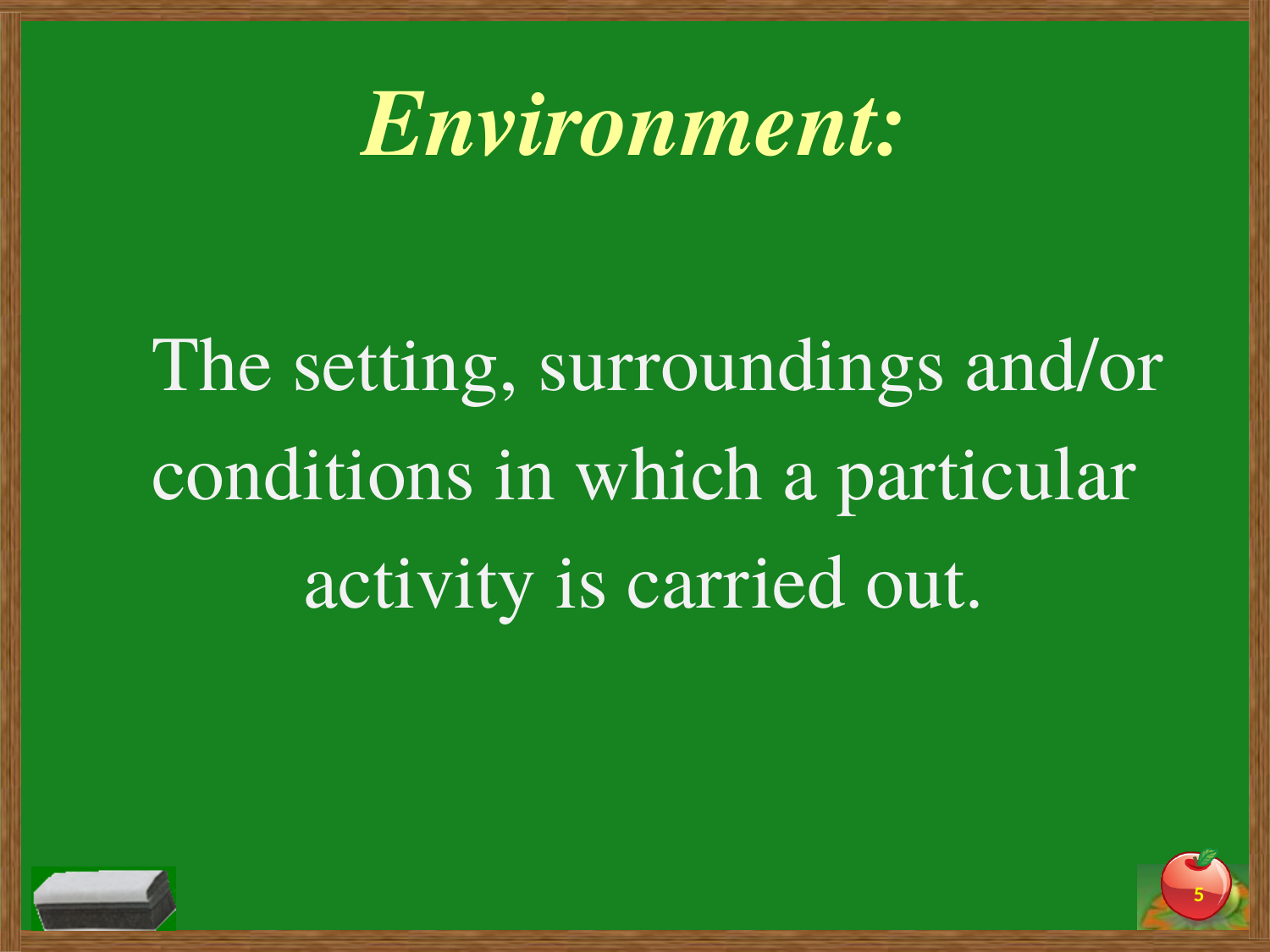

# Environment:
The setting, surroundings and/or
 conditions in which a particular
 activity is carried out.

5